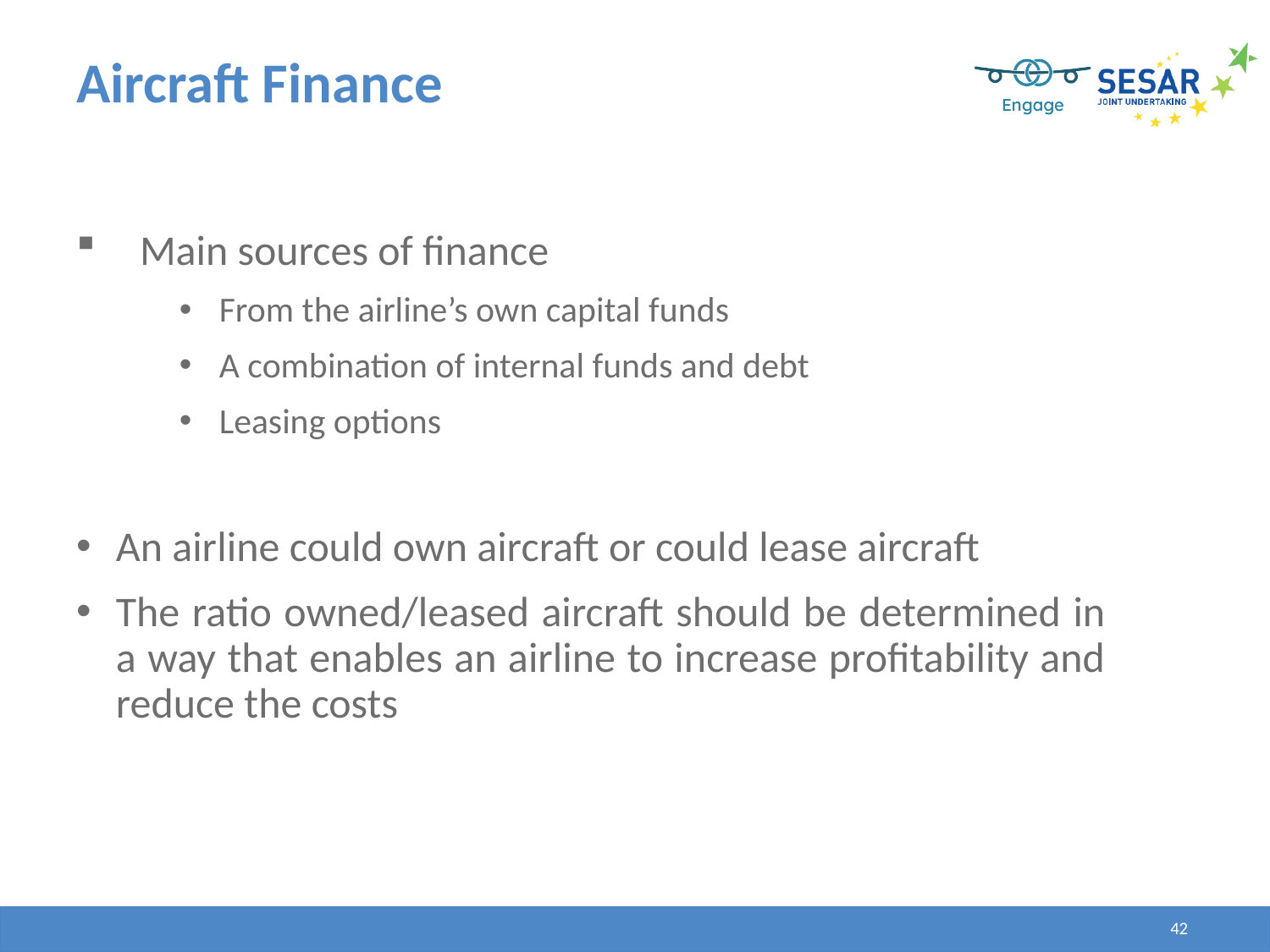

# Aircraft Finance
Main sources of finance
From the airline’s own capital funds
A combination of internal funds and debt
Leasing options

An airline could own aircraft or could lease aircraft
The ratio owned/leased aircraft should be determined in a way that enables an airline to increase profitability and reduce the costs

42